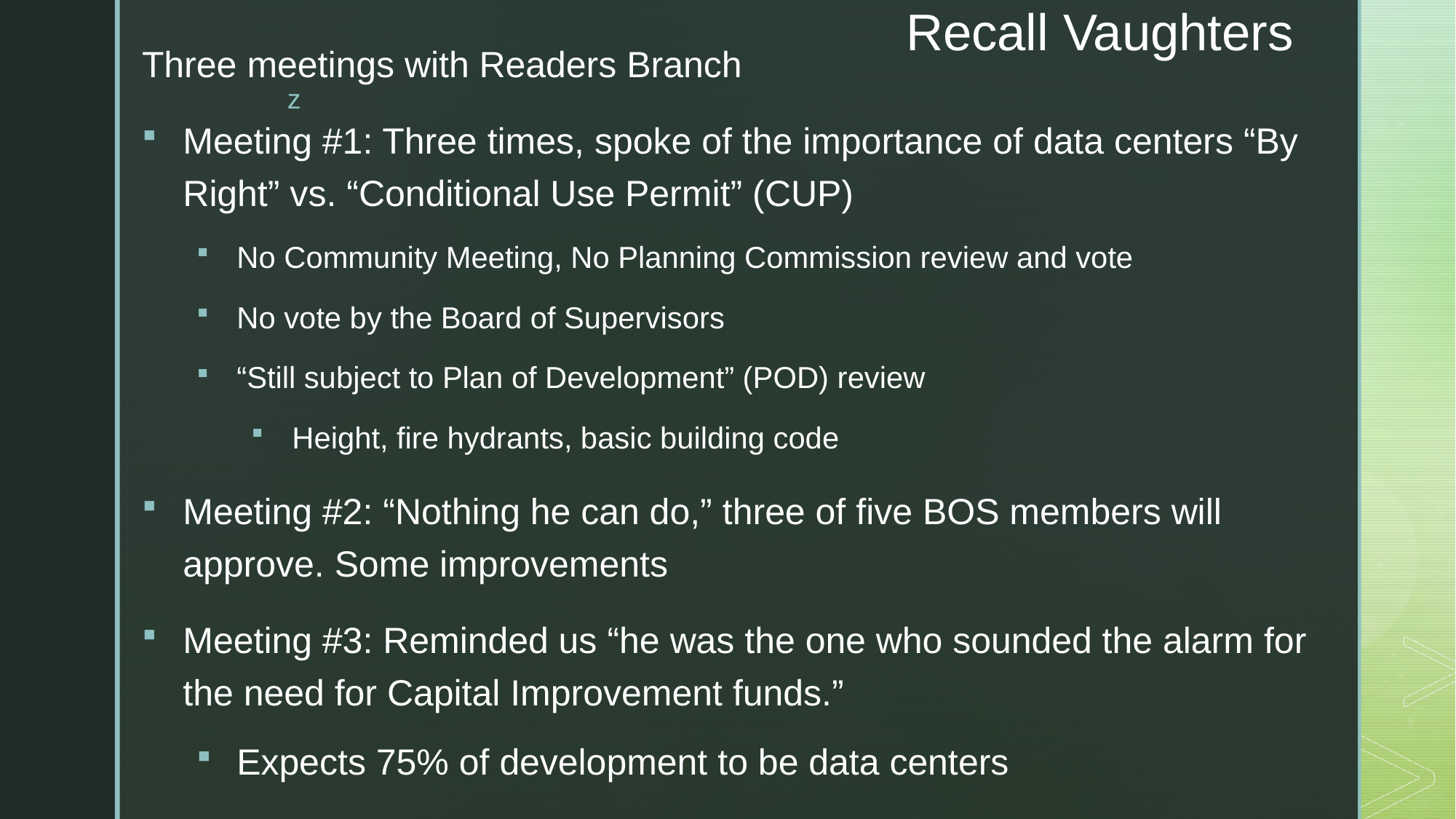

# Recall Vaughters
Three meetings with Readers Branch
Meeting #1: Three times, spoke of the importance of data centers “By Right” vs. “Conditional Use Permit” (CUP)
No Community Meeting, No Planning Commission review and vote
No vote by the Board of Supervisors
“Still subject to Plan of Development” (POD) review
Height, fire hydrants, basic building code
Meeting #2: “Nothing he can do,” three of five BOS members will approve. Some improvements
Meeting #3: Reminded us “he was the one who sounded the alarm for the need for Capital Improvement funds.”
Expects 75% of development to be data centers